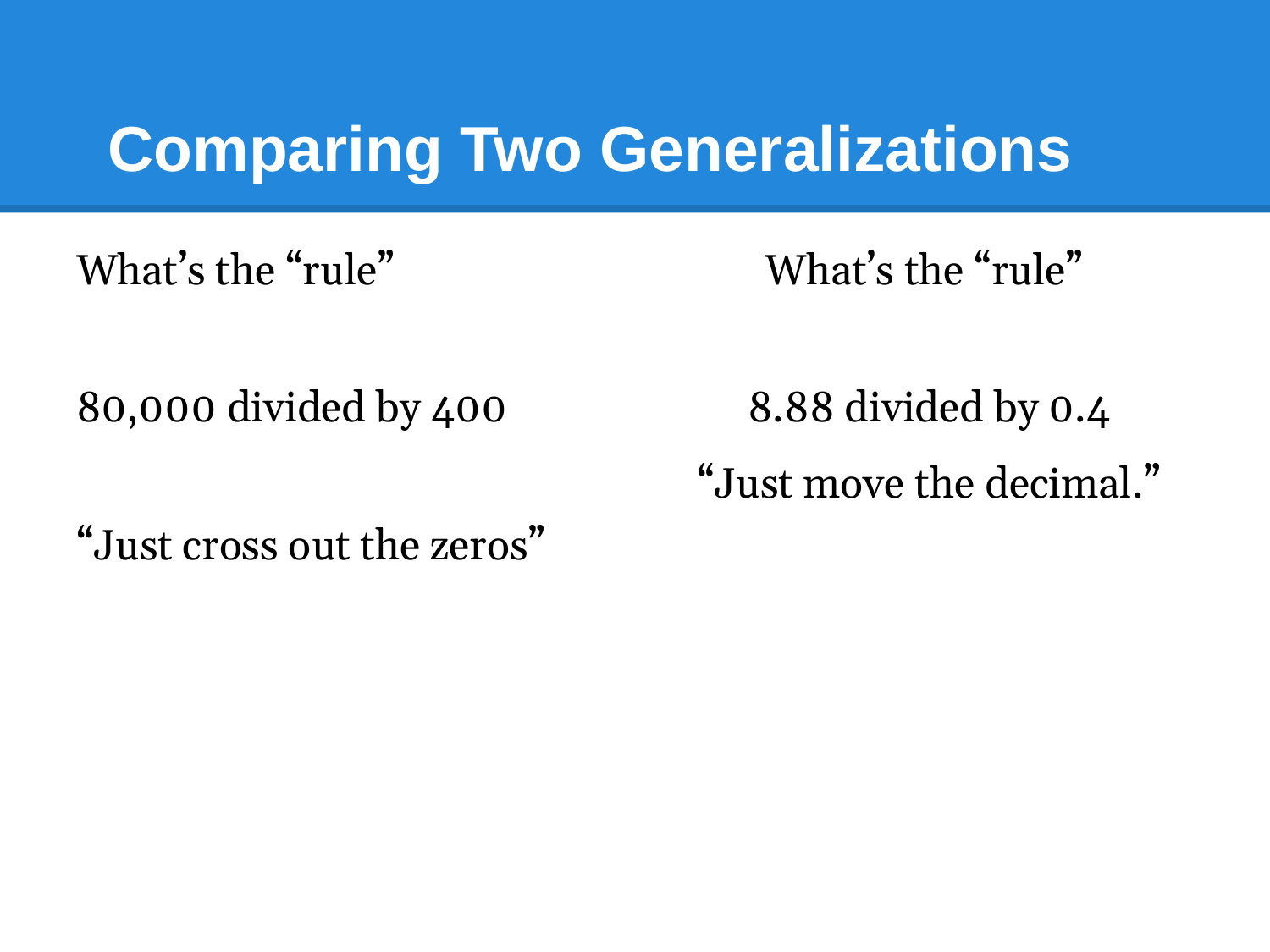

# Comparing Two Generalizations
What’s the “rule”

80,000 divided by 400

“Just cross out the zeros”

What’s the “rule”

8.88 divided by 0.4
“Just move the decimal.”